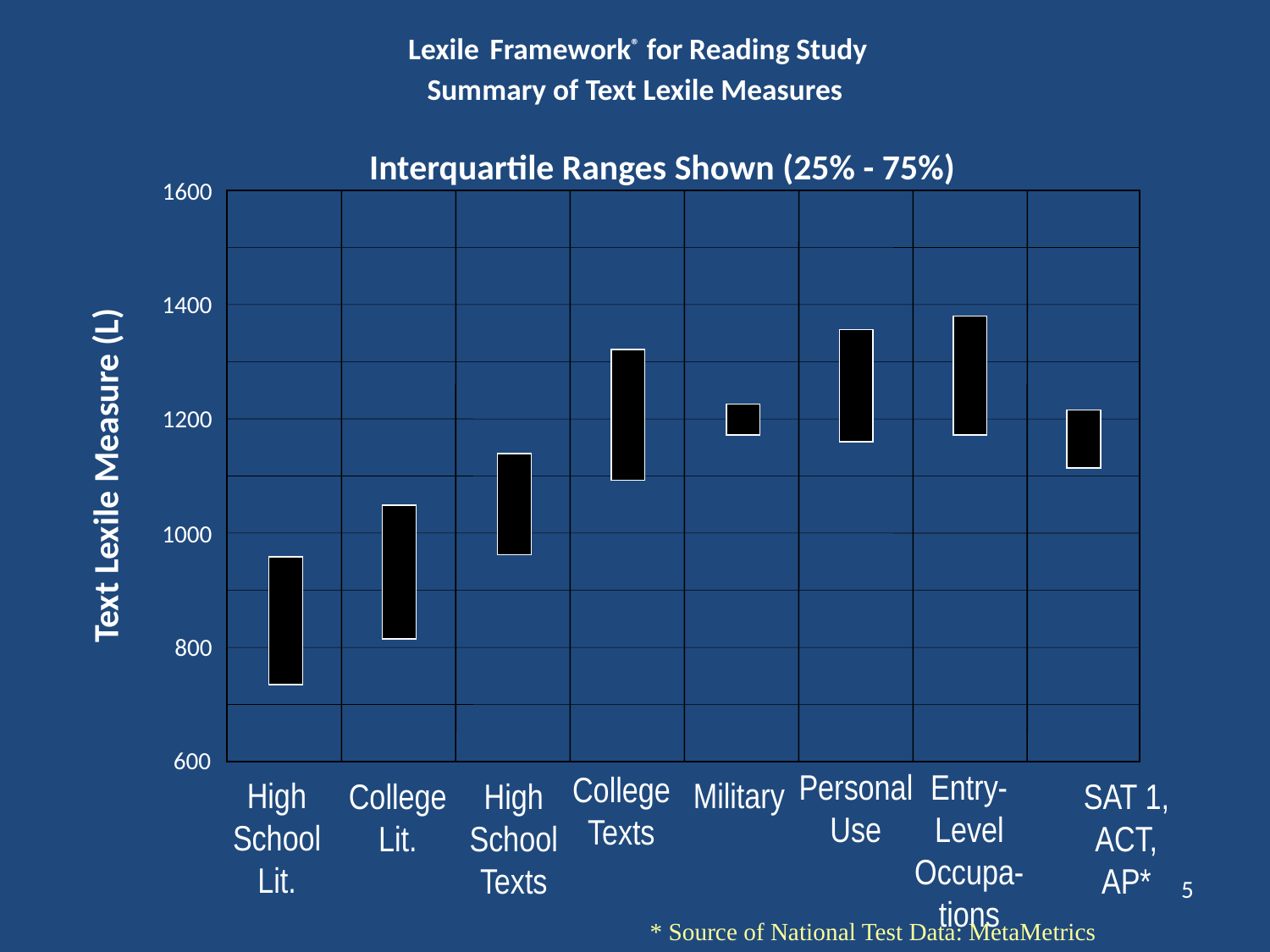

Lexile  Framework® for Reading Study
Summary of Text Lexile Measures
Interquartile Ranges Shown (25% - 75%)
1600

1400

1200

Text Lexile Measure (L)

1000

800

600
Personal
Use
Entry-Level
Occupa-tions
College
Texts
High
School
Lit.
Military
High
School
Texts
SAT 1,
ACT,
AP*
College
Lit.
5
* Source of National Test Data: MetaMetrics